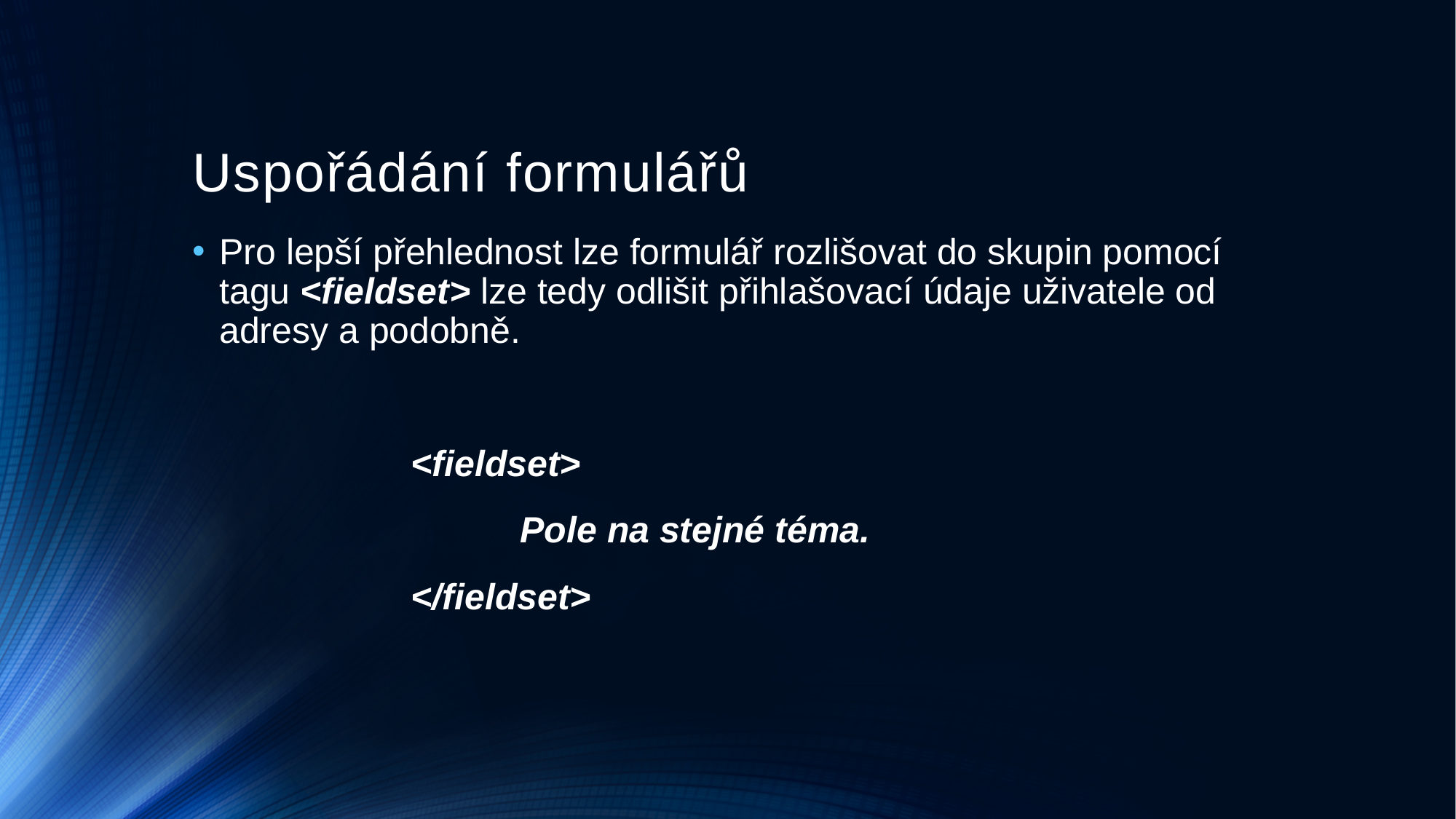

# Uspořádání formulářů
Pro lepší přehlednost lze formulář rozlišovat do skupin pomocí tagu <fieldset> lze tedy odlišit přihlašovací údaje uživatele od adresy a podobně.

		<fieldset>
			Pole na stejné téma.
		</fieldset>